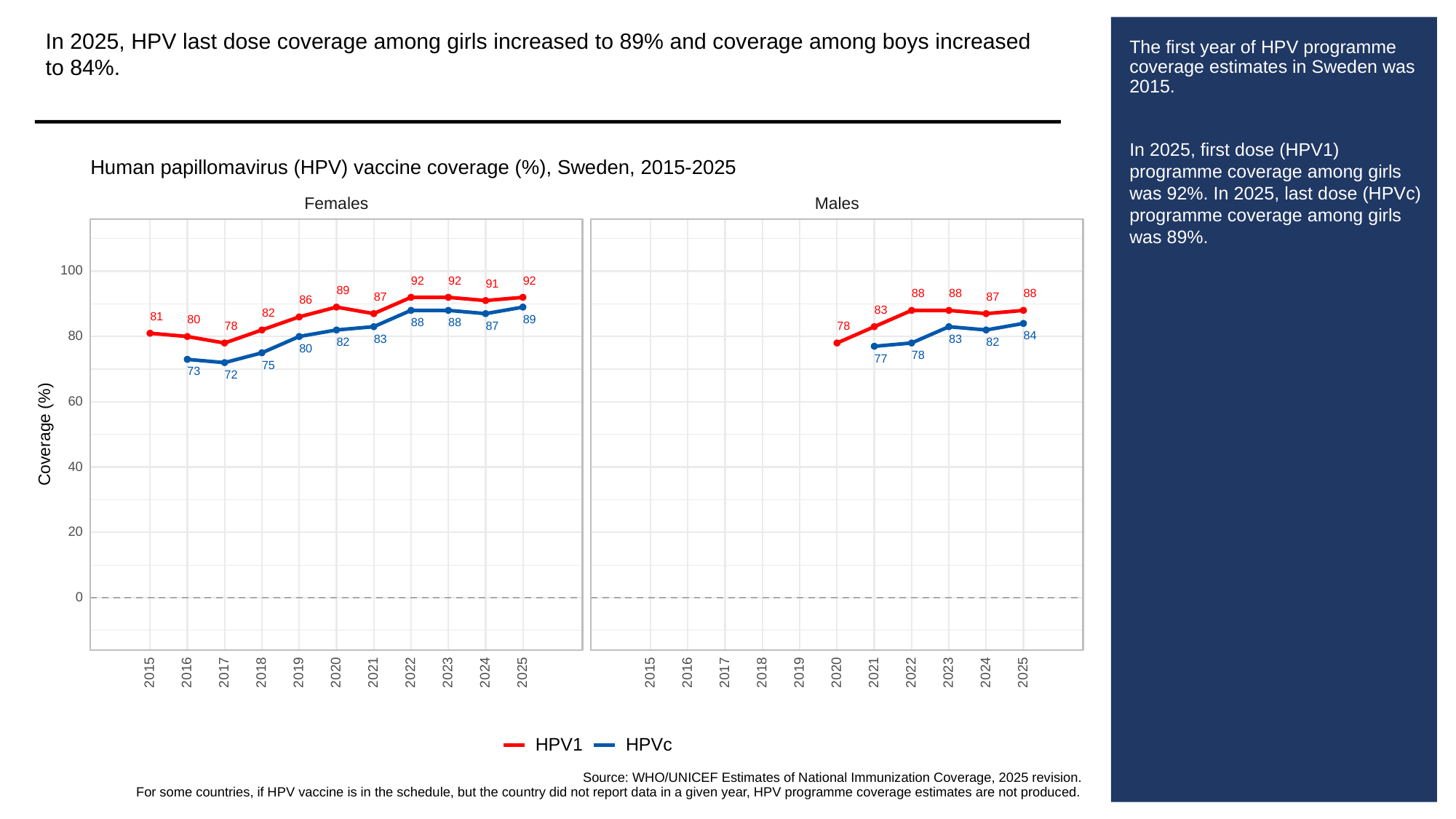

In 2025, HPV last dose coverage among girls increased to 89% and coverage among boys increased to 84%.
# The first year of HPV programme coverage estimates in Sweden was 2015.

In 2025, first dose (HPV1) programme coverage among girls was 92%. In 2025, last dose (HPVc) programme coverage among girls was 89%.

Human papillomavirus (HPV) vaccine coverage (%), Sweden, 2015-2025
Females
Males

100

92
92
92
91
89
88
88
88
87
87

86

83

82

81

89
80
88
88

87
78
78

80
84

83
83

82
82

80

78
77

75
73

72
60

Coverage (%)

40

20

0

2023
2023
2015
2016
2017
2018
2019
2020
2021
2022
2024
2025
2015
2016
2017
2018
2019
2020
2021
2022
2024
2025
HPVc
HPV1

Source: WHO/UNICEF Estimates of National Immunization Coverage, 2025 revision.
For some countries, if HPV vaccine is in the schedule, but the country did not report data in a given year, HPV programme coverage estimates are not produced.